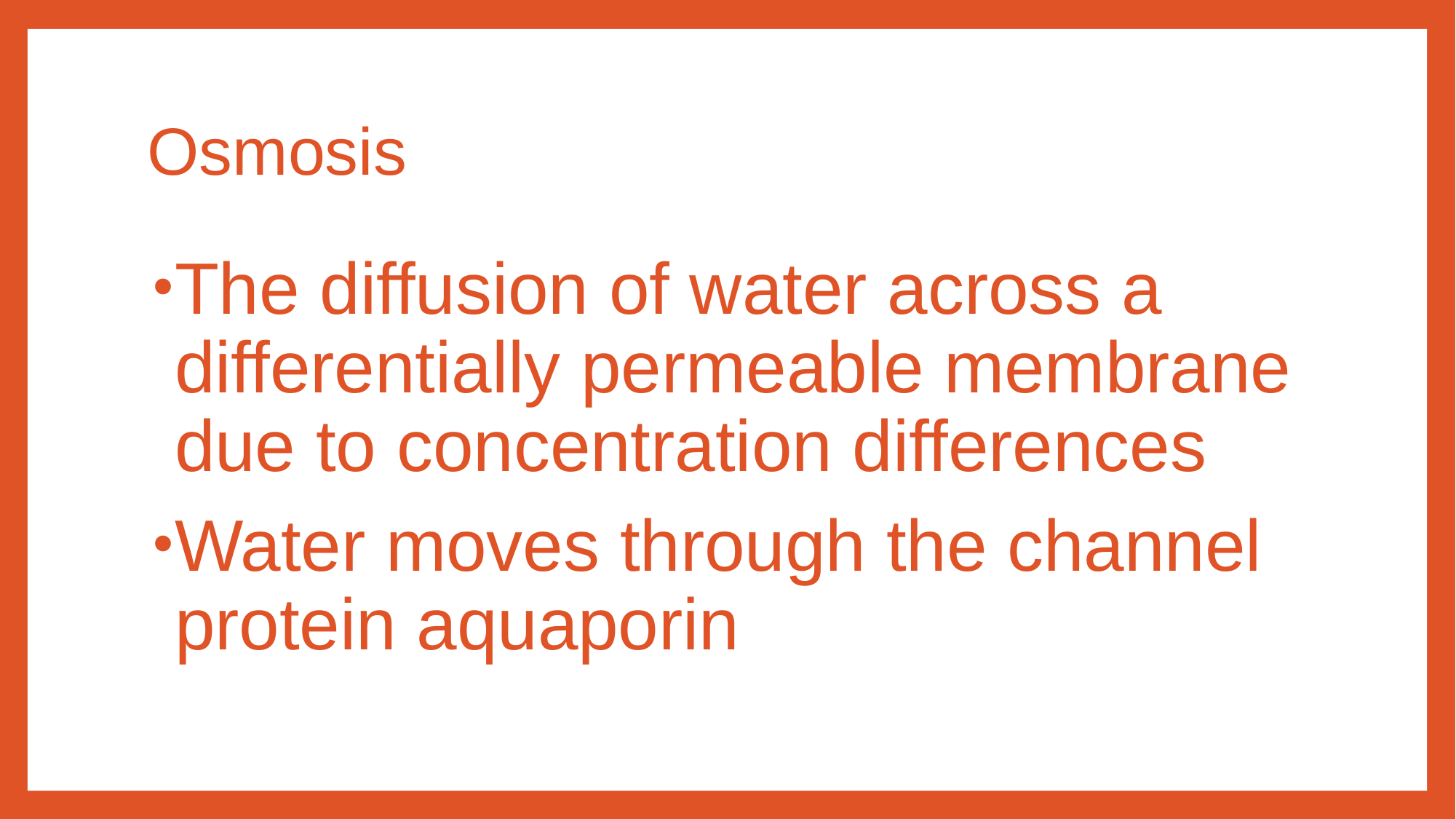

# Osmosis
The diffusion of water across a differentially permeable membrane due to concentration differences
Water moves through the channel protein aquaporin